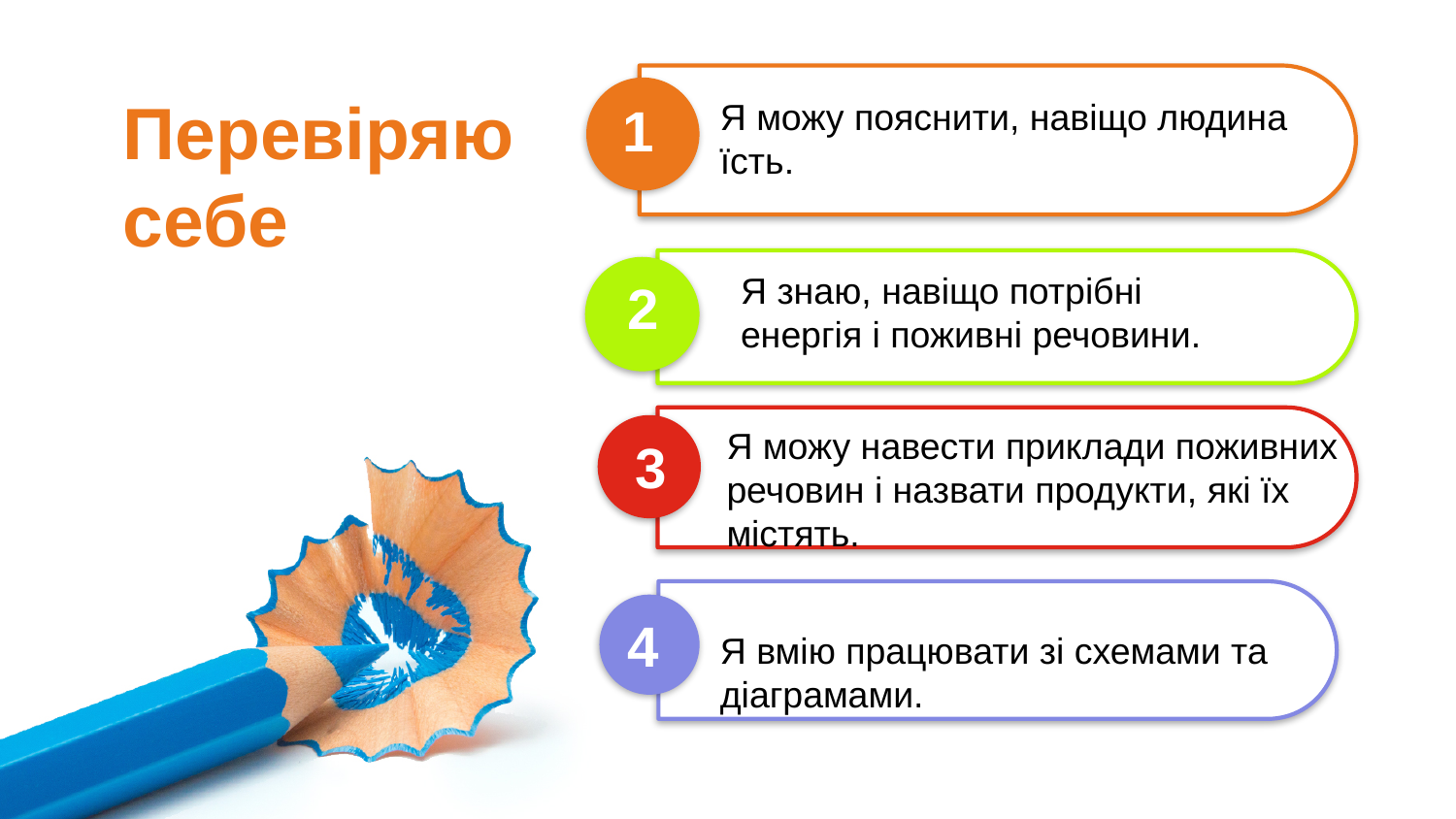

Перевіряю себе

Я можу пояснити, навіщо людина
їсть.
1

Я знаю, навіщо потрібні
енергія і поживні речовини.
2

Я можу навести приклади поживних речовин і назвати продукти, які їх
містять.
3

4
Я вмію працювати зі схемами та
діаграмами.